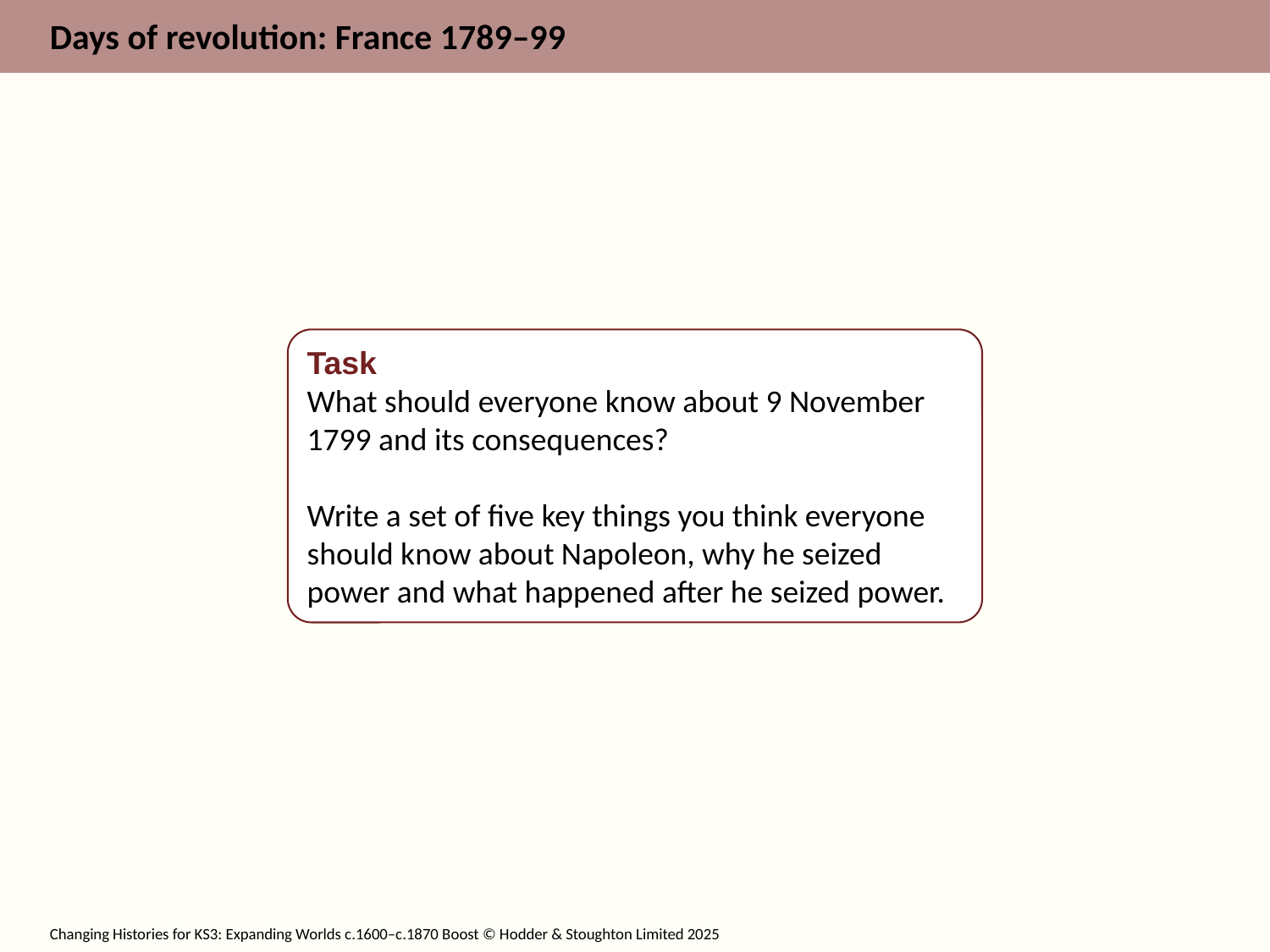

Task
What should everyone know about 9 November 1799 and its consequences?

Write a set of five key things you think everyone should know about Napoleon, why he seized power and what happened after he seized power.